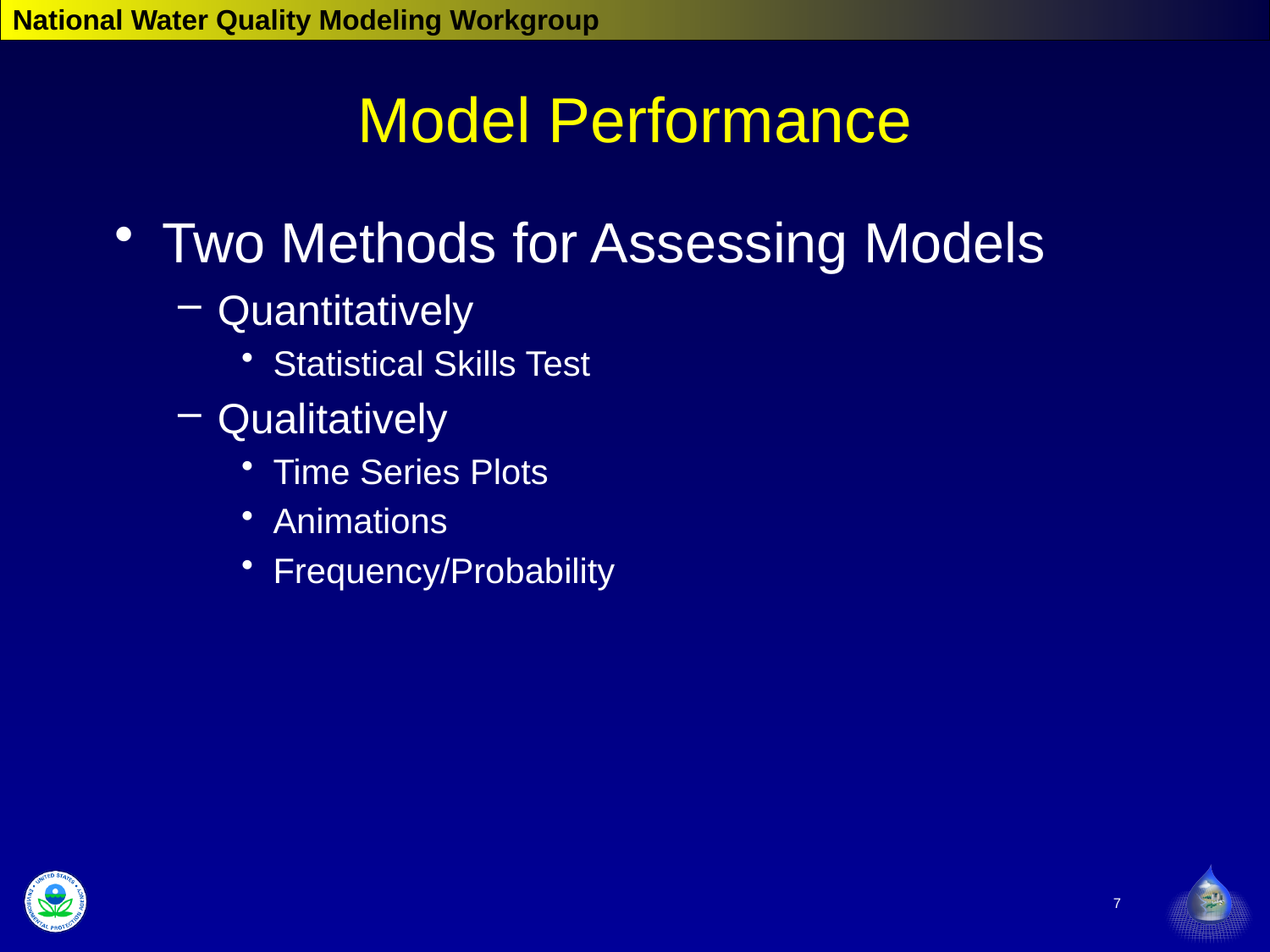

# Model Performance
Two Methods for Assessing Models
Quantitatively
Statistical Skills Test
Qualitatively
Time Series Plots
Animations
Frequency/Probability
7